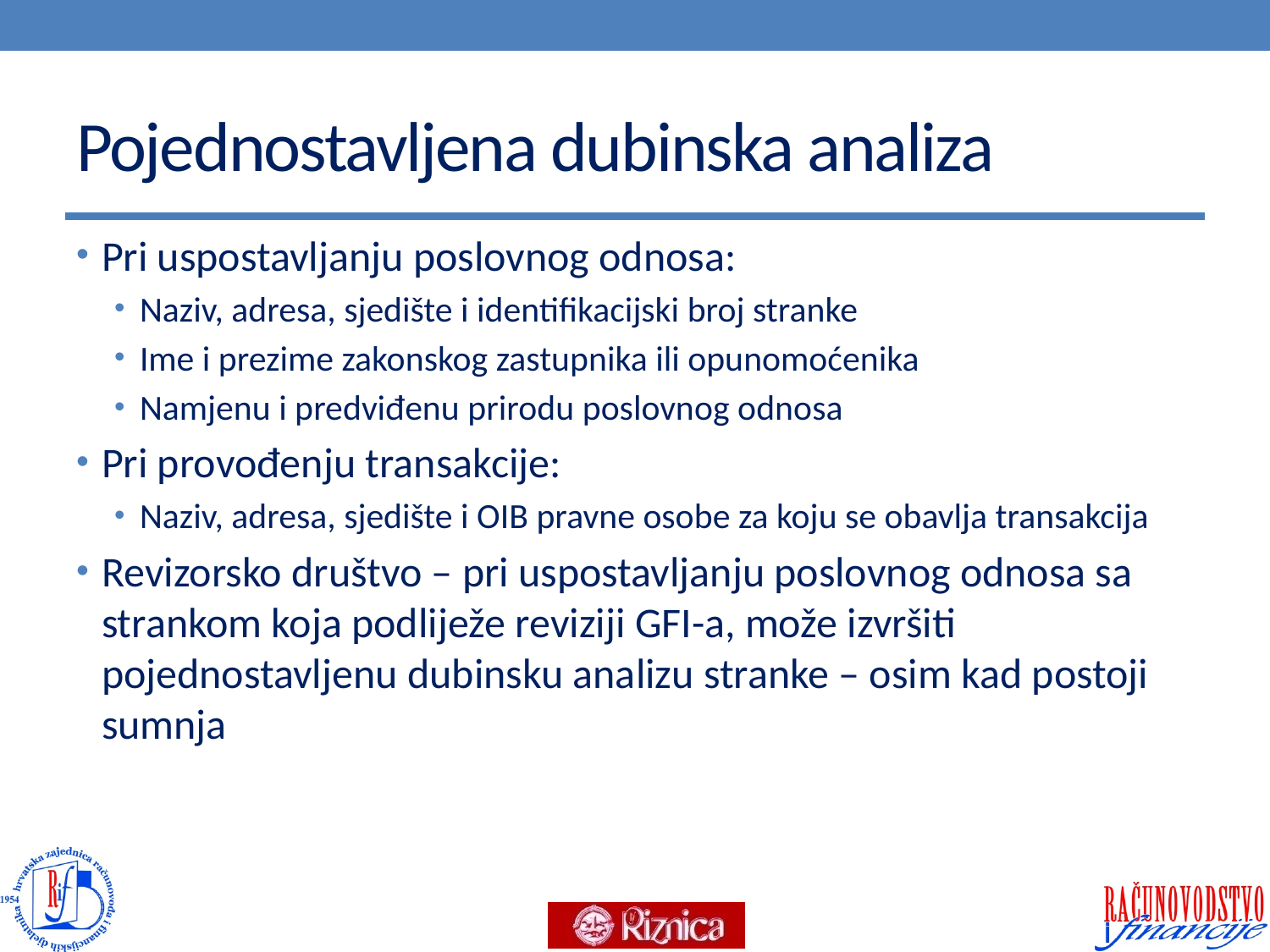

# Pojednostavljena dubinska analiza
Pri uspostavljanju poslovnog odnosa:
Naziv, adresa, sjedište i identifikacijski broj stranke
Ime i prezime zakonskog zastupnika ili opunomoćenika
Namjenu i predviđenu prirodu poslovnog odnosa
Pri provođenju transakcije:
Naziv, adresa, sjedište i OIB pravne osobe za koju se obavlja transakcija
Revizorsko društvo – pri uspostavljanju poslovnog odnosa sa strankom koja podliježe reviziji GFI-a, može izvršiti pojednostavljenu dubinsku analizu stranke – osim kad postoji sumnja